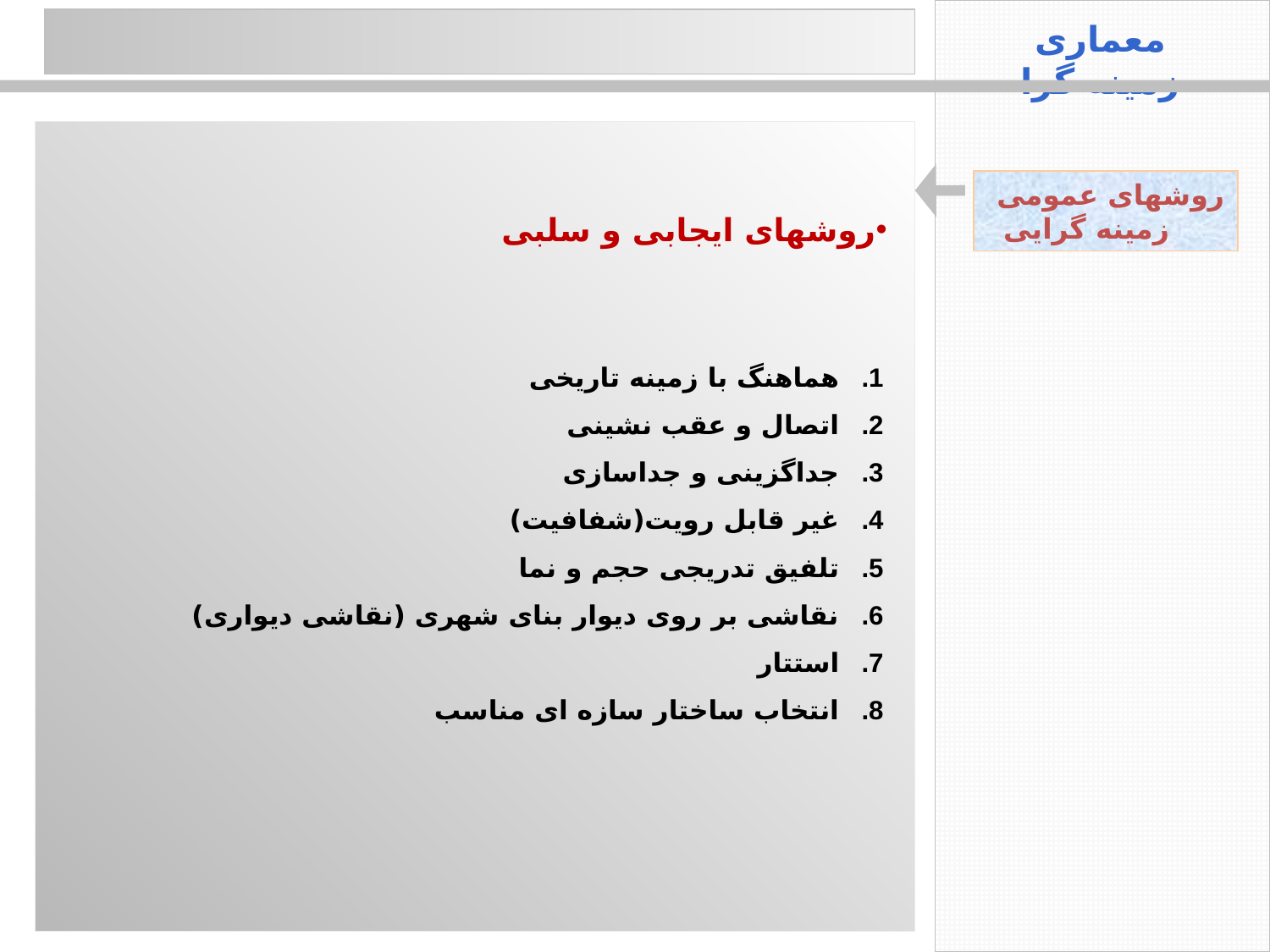

معماری زمینه گرا

روشهای عمومی      زمینه گرایی

روشهای ایجابی و سلبی

هماهنگ با زمینه تاریخی
اتصال و عقب نشینی
جداگزینی و جداسازی
غیر قابل رویت(شفافیت)
تلفیق تدریجی حجم و نما
نقاشی بر روی دیوار بنای شهری (نقاشی دیواری)
استتار
انتخاب ساختار سازه ای مناسب

29